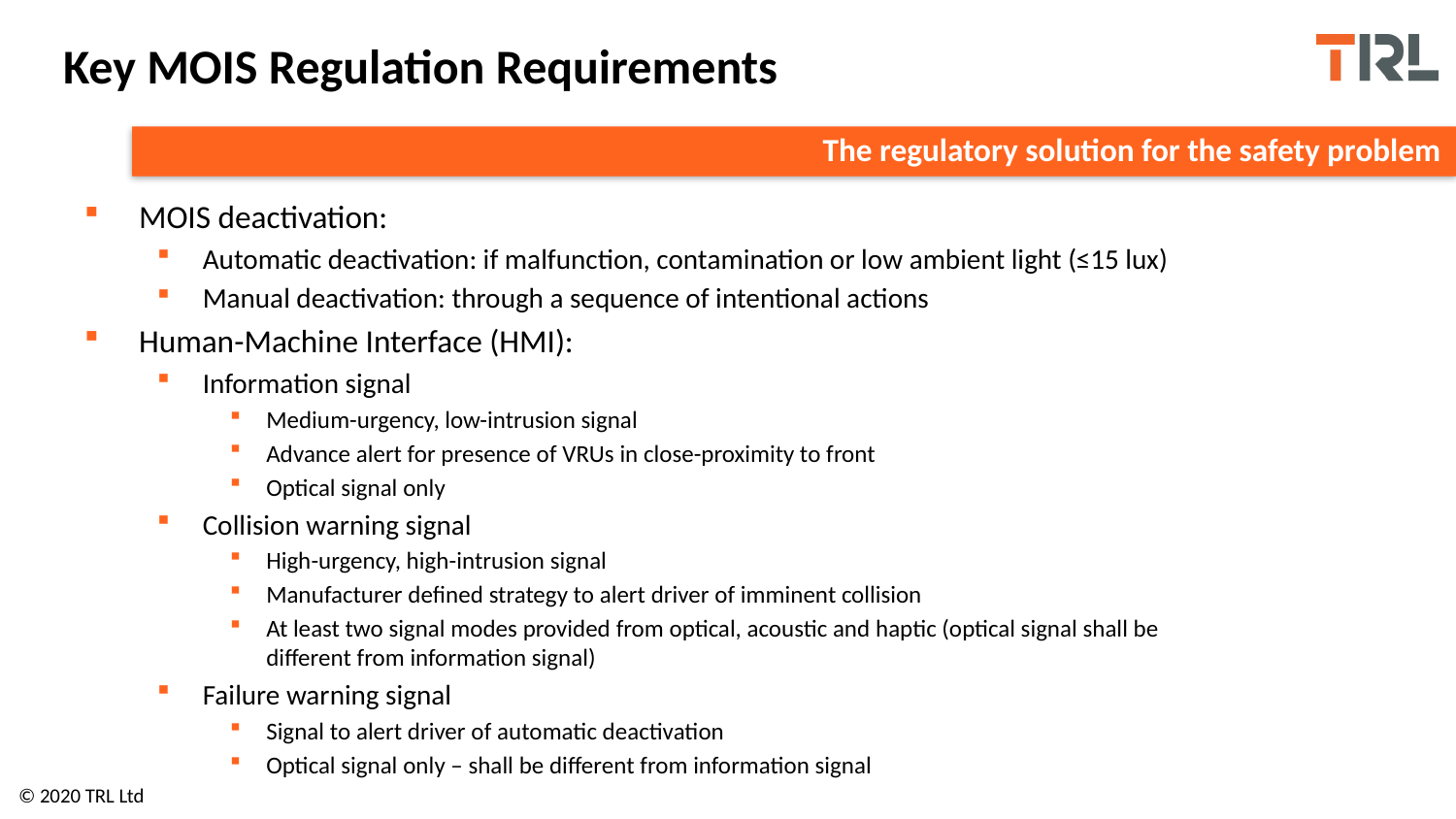

# Key MOIS Regulation Requirements
The regulatory solution for the safety problem

MOIS deactivation:
Automatic deactivation: if malfunction, contamination or low ambient light (≤15 lux)
Manual deactivation: through a sequence of intentional actions
Human-Machine Interface (HMI):
Information signal
Medium-urgency, low-intrusion signal
Advance alert for presence of VRUs in close-proximity to front
Optical signal only
Collision warning signal
High-urgency, high-intrusion signal
Manufacturer defined strategy to alert driver of imminent collision
At least two signal modes provided from optical, acoustic and haptic (optical signal shall be different from information signal)
Failure warning signal
Signal to alert driver of automatic deactivation
Optical signal only – shall be different from information signal